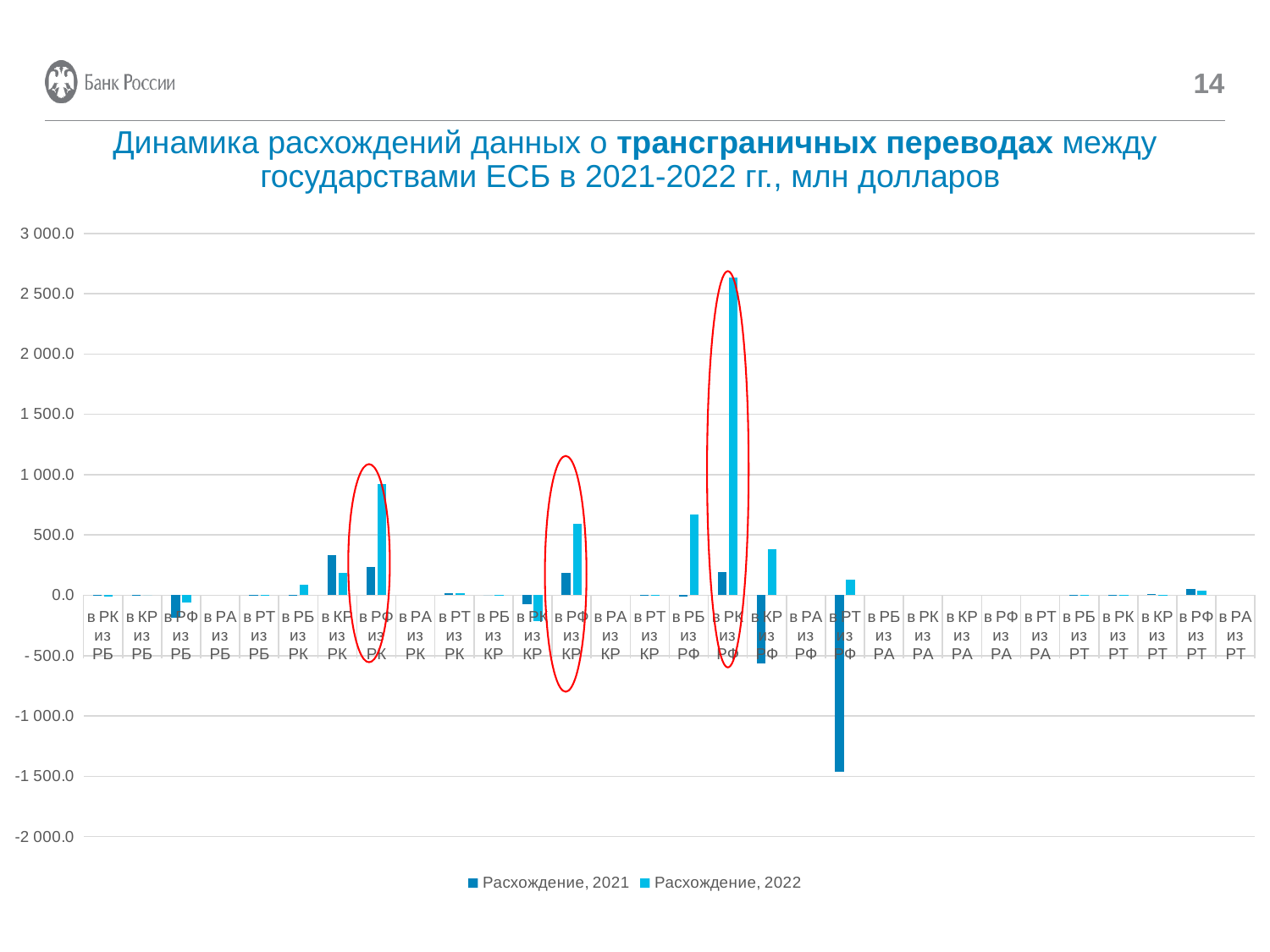

14
# Динамика расхождений данных о трансграничных переводах между государствами ЕСБ в 2021-2022 гг., млн долларов

### Chart

| Category | Расхождение, 2021 | Расхождение, 2022 |
|---|---|---|
| в РК | -2.9721209176800505 | -10.0 |
| в КР | 0.35897683624487003 | 0.2 |
| в РФ | -186.3122447078 | -58.8 |
| в РА | None | None |
| в РТ | -2.0169020766 | -1.3 |
| в РБ | 5.5022662627829 | 85.2 |
| в КР | 334.531834527156 | 185.6 |
| в РФ | 233.18277923381993 | 925.4 |
| в РА | None | None |
| в РТ | 19.979255614373702 | 20.1 |
| в РБ | -0.004513270399999991 | -0.175 |
| в РК | -72.5233442829934 | -211.4 |
| в РФ | 184.83967348915104 | 596.0 |
| в РА | None | None |
| в РТ | -5.6800332807 | -6.4 |
| в РБ | -8.964394189000018 | 670.3 |
| в РК | 189.69312404769897 | 2635.7 |
| в КР | -561.3972792018903 | 385.4 |
| в РА | None | None |
| в РТ | -1464.85432278 | 130.0 |
| в РБ | None | None |
| в РК | None | None |
| в КР | None | None |
| в РФ | None | None |
| в РТ | None | None |
| в РБ | 0.7873722405 | 0.4 |
| в РК | -0.4473627590375999 | -4.5 |
| в КР | 7.93569674 | 4.3 |
| в РФ | 54.32868058 | 35.9 |
| в РА | None | None |